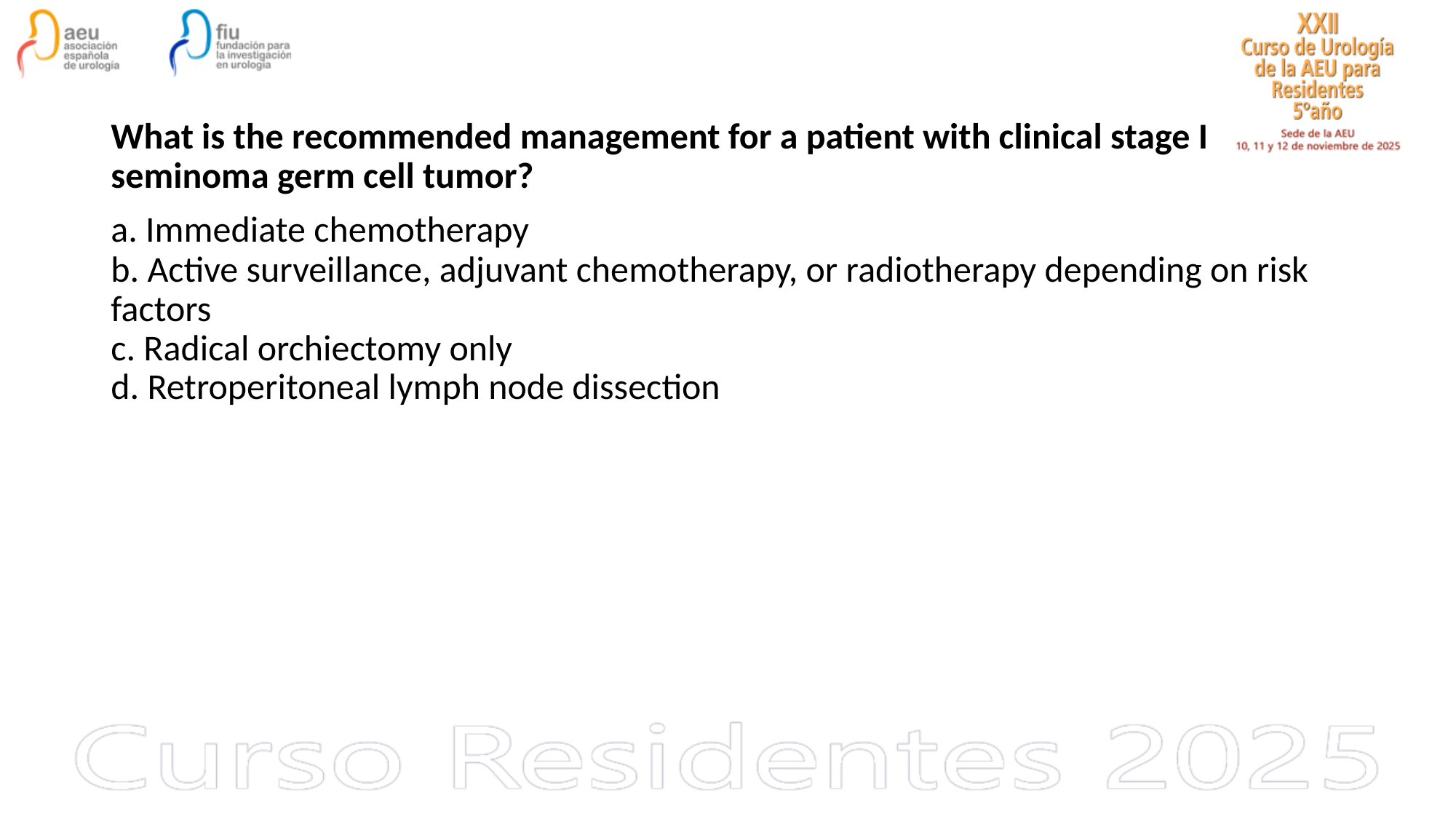

What is the recommended management for a patient with clinical stage I seminoma germ cell tumor?
a. Immediate chemotherapy
b. Active surveillance, adjuvant chemotherapy, or radiotherapy depending on risk factors
c. Radical orchiectomy only
d. Retroperitoneal lymph node dissection